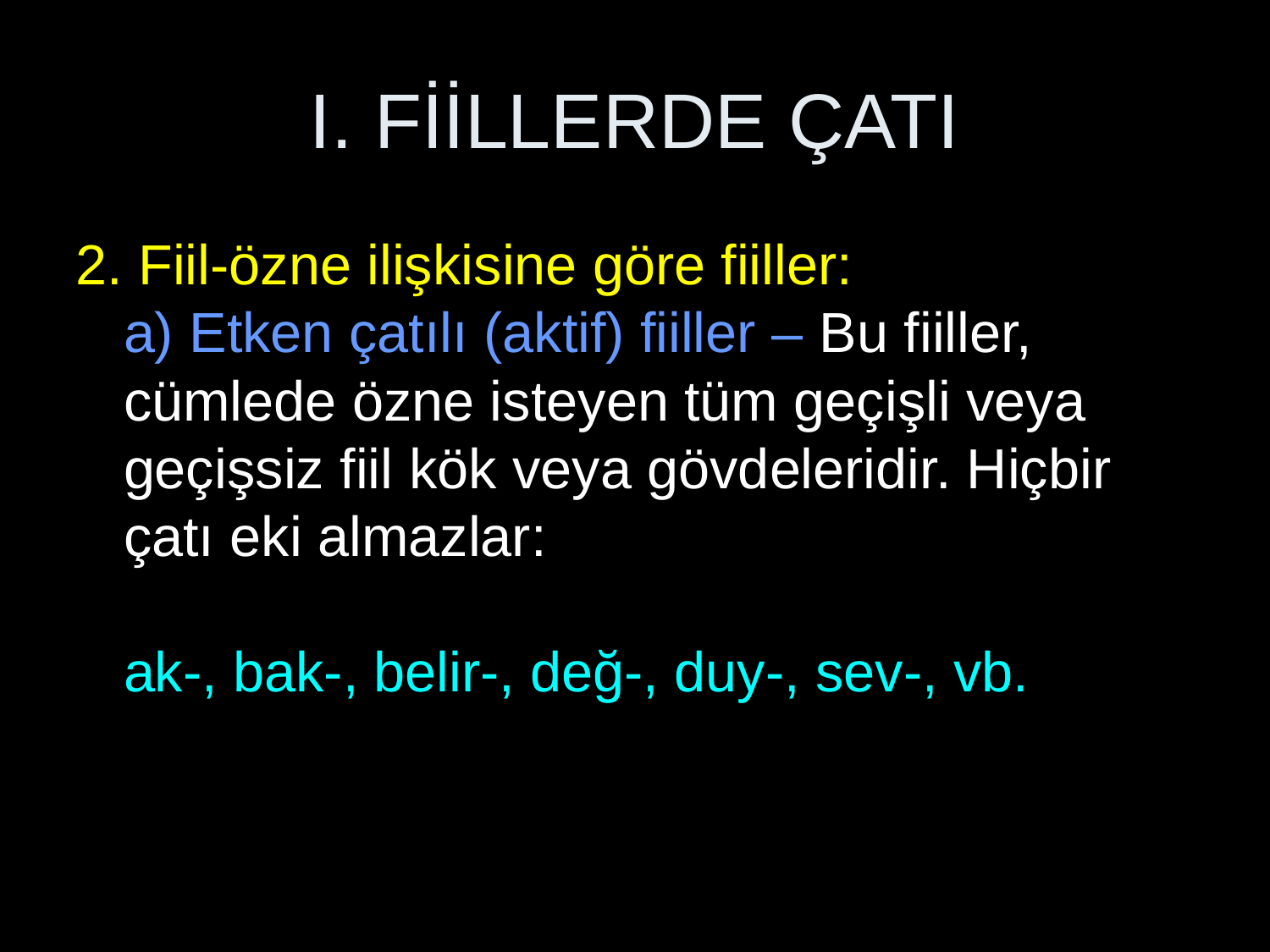

# I. FİİLLERDE ÇATI
2. Fiil-özne ilişkisine göre fiiller:
a) Etken çatılı (aktif) fiiller – Bu fiiller, cümlede özne isteyen tüm geçişli veya geçişsiz fiil kök veya gövdeleridir. Hiçbir çatı eki almazlar:
ak-, bak-, belir-, değ-, duy-, sev-, vb.